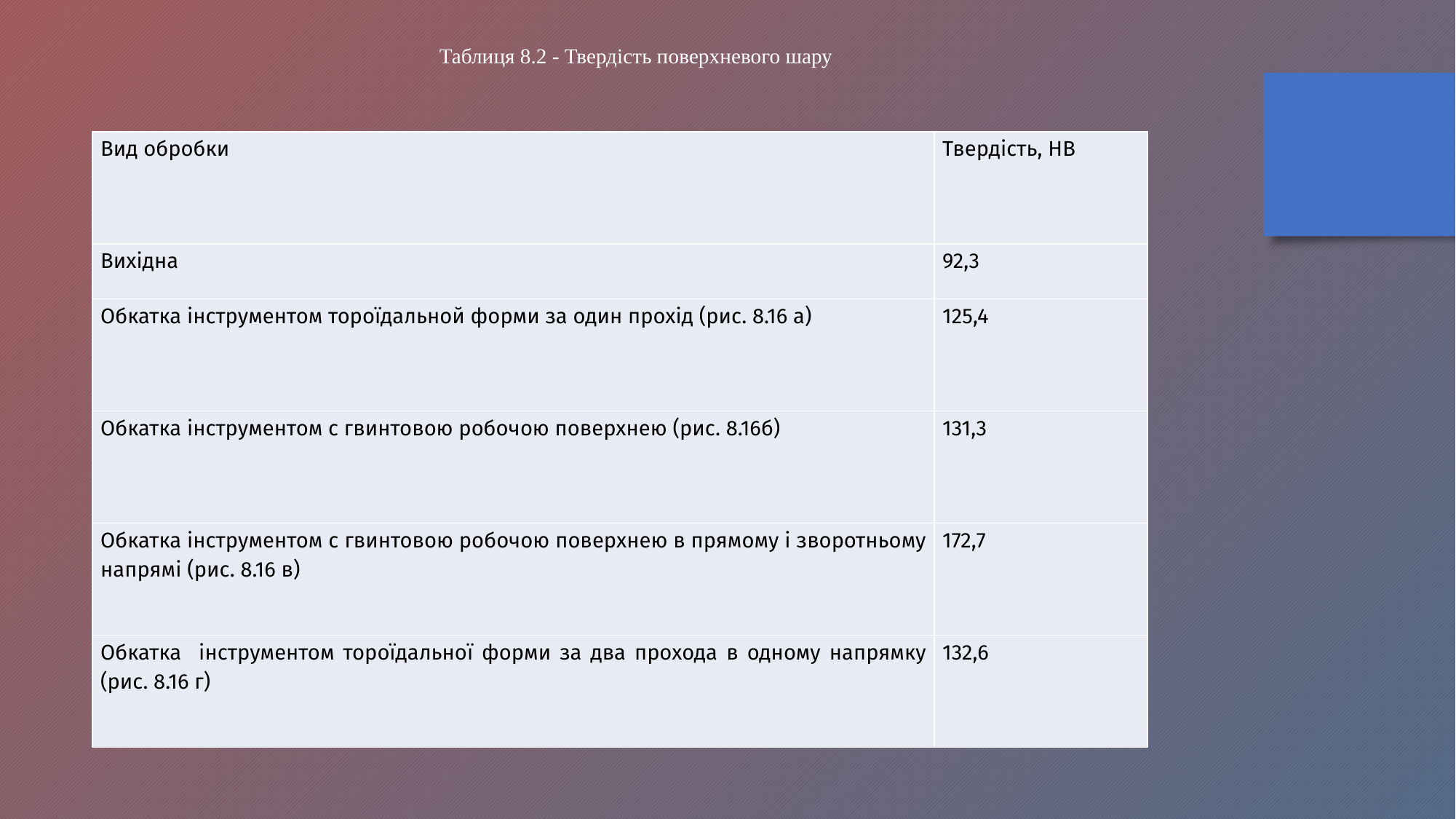

Таблиця 8.2 - Твердість поверхневого шару

| Вид обробки | Твердість, НВ |
| --- | --- |
| Вихідна | 92,3 |
| Обкатка інструментом тороїдальной форми за один прохід (рис. 8.16 а) | 125,4 |
| Обкатка інструментом с гвинтовою робочою поверхнею (рис. 8.16б) | 131,3 |
| Обкатка інструментом с гвинтовою робочою поверхнею в прямому і зворотньому напрямі (рис. 8.16 в) | 172,7 |
| Обкатка інструментом тороїдальної форми за два прохода в одному напрямку (рис. 8.16 г) | 132,6 |